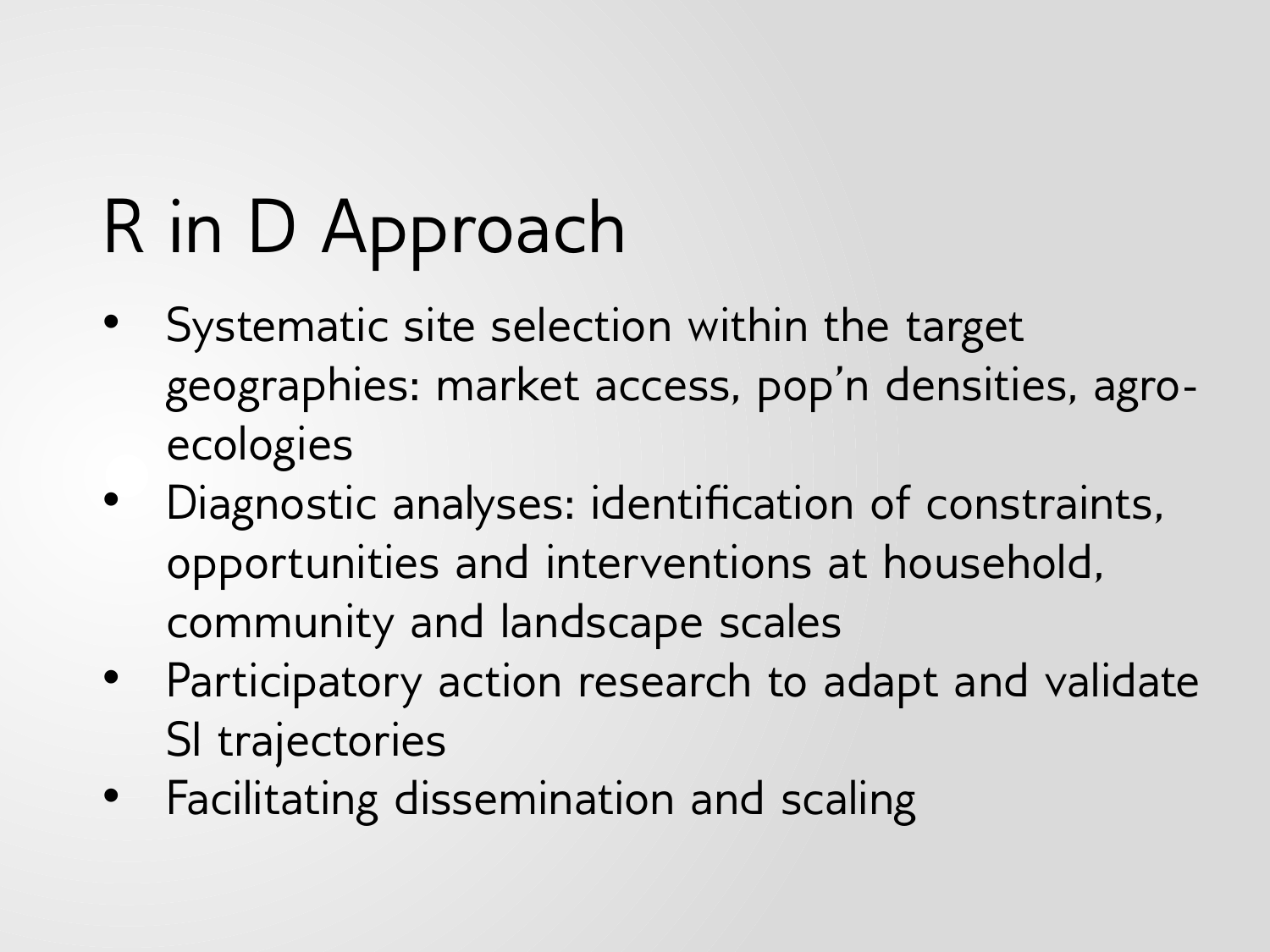

R in D Approach
Systematic site selection within the target geographies: market access, pop’n densities, agro-ecologies
Diagnostic analyses: identification of constraints, opportunities and interventions at household, community and landscape scales
Participatory action research to adapt and validate SI trajectories
Facilitating dissemination and scaling